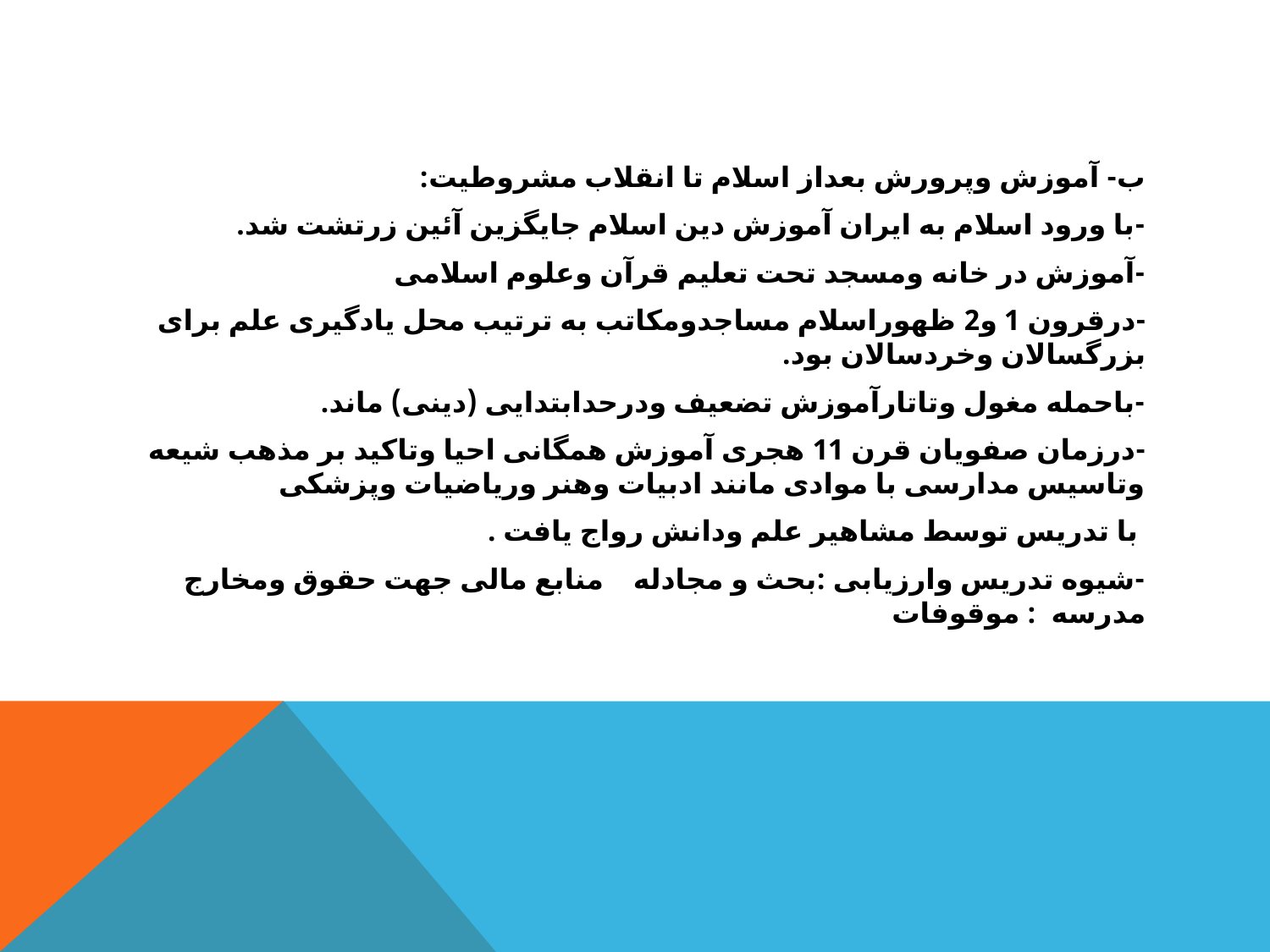

ب- آموزش وپرورش بعداز اسلام تا انقلاب مشروطیت:
-با ورود اسلام به ایران آموزش دین اسلام جایگزین آئین زرتشت شد.
-آموزش در خانه ومسجد تحت تعلیم قرآن وعلوم اسلامی
-درقرون 1 و2 ظهوراسلام مساجدومکاتب به ترتیب محل یادگیری علم برای بزرگسالان وخردسالان بود.
-باحمله مغول وتاتارآموزش تضعیف ودرحدابتدایی (دینی) ماند.
-درزمان صفویان قرن 11 هجری آموزش همگانی احیا وتاکید بر مذهب شیعه وتاسیس مدارسی با موادی مانند ادبیات وهنر وریاضیات وپزشکی
 با تدریس توسط مشاهیر علم ودانش رواج یافت .
-شیوه تدریس وارزیابی :بحث و مجادله    منابع مالی جهت حقوق ومخارج مدرسه  : موقوفات